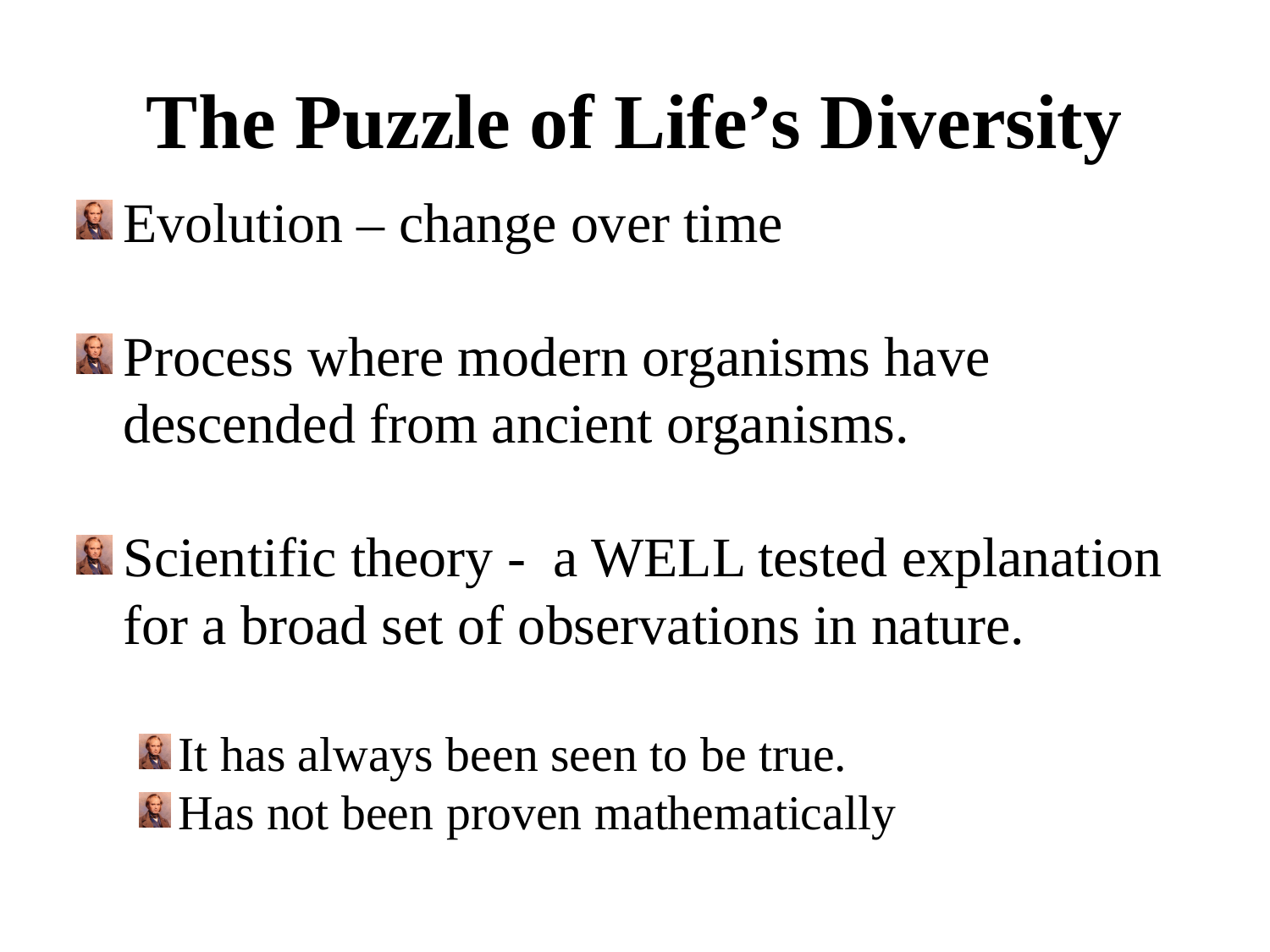

# The Puzzle of Life’s Diversity
Evolution – change over time

Process where modern organisms have descended from ancient organisms.

Scientific theory -  a WELL tested explanation for a broad set of observations in nature.

It has always been seen to be true.
Has not been proven mathematically